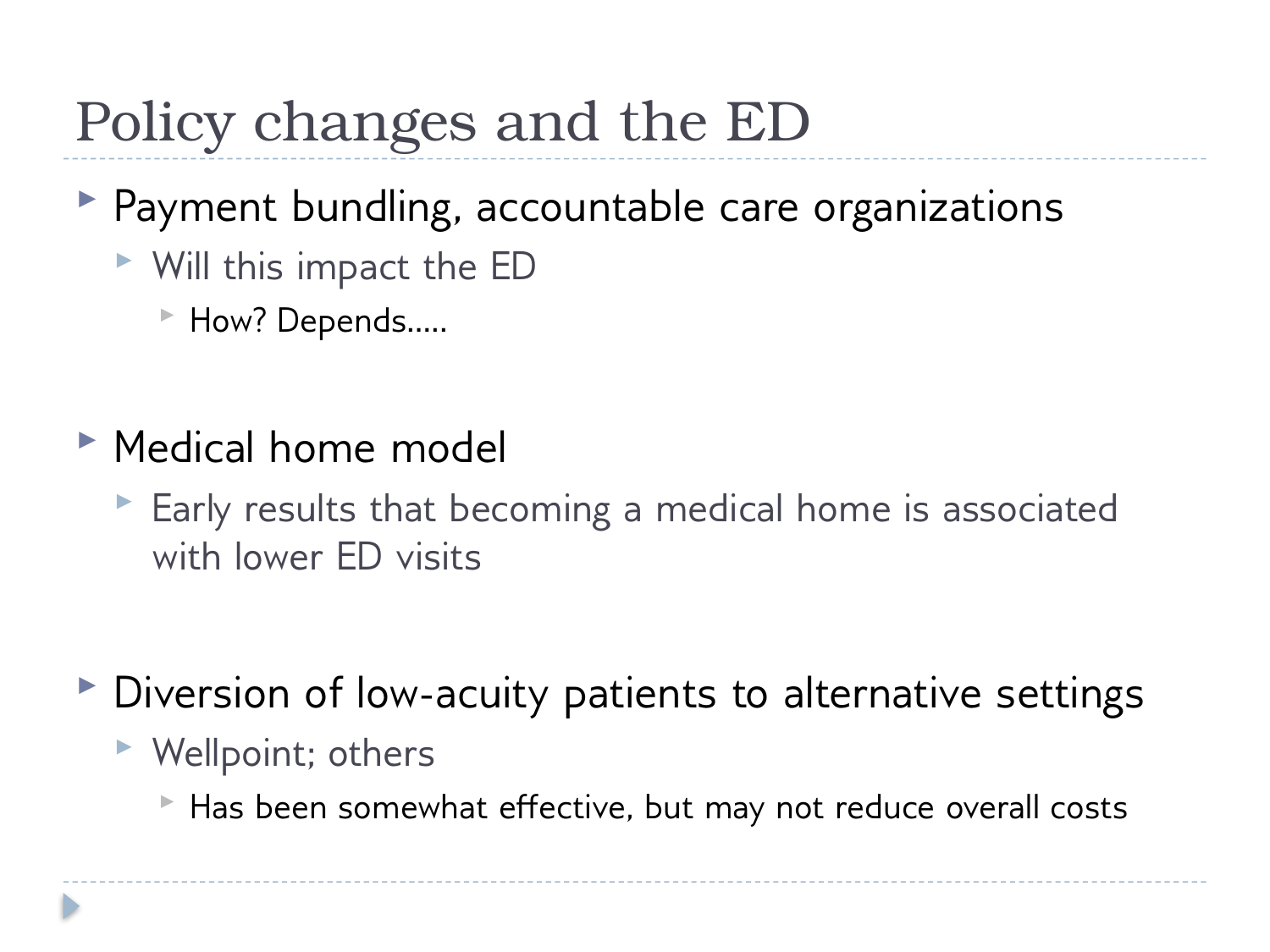

# Policy changes and the ED
Payment bundling, accountable care organizations
Will this impact the ED
How? Depends…..

Medical home model
Early results that becoming a medical home is associated with lower ED visits

Diversion of low-acuity patients to alternative settings
Wellpoint; others
Has been somewhat effective, but may not reduce overall costs